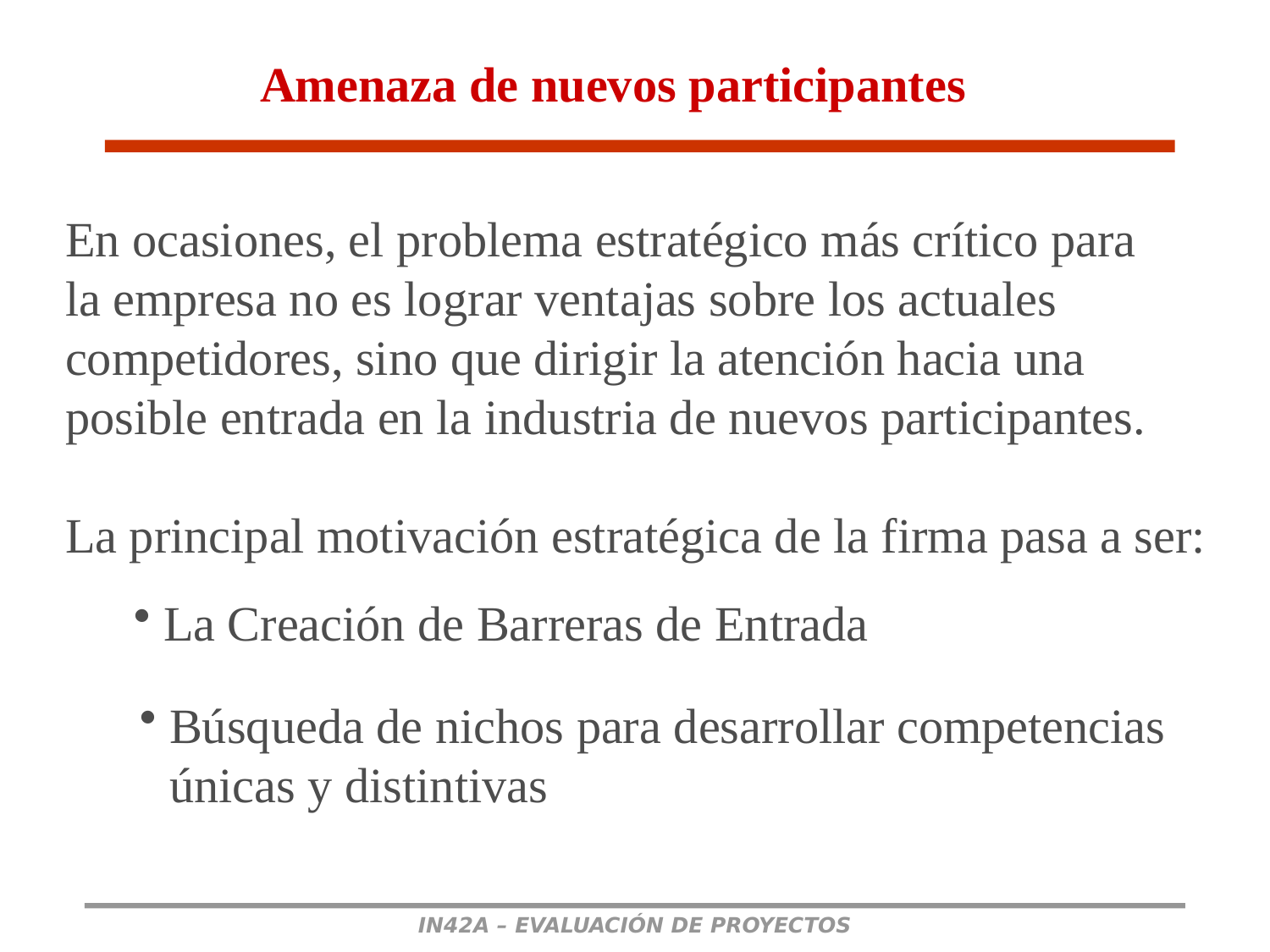

Amenaza de nuevos participantes

En ocasiones, el problema estratégico más crítico para la empresa no es lograr ventajas sobre los actuales competidores, sino que dirigir la atención hacia una posible entrada en la industria de nuevos participantes.
La principal motivación estratégica de la firma pasa a ser:
La Creación de Barreras de Entrada
Búsqueda de nichos para desarrollar competencias únicas y distintivas
IN42A – EVALUACIÓN DE PROYECTOS